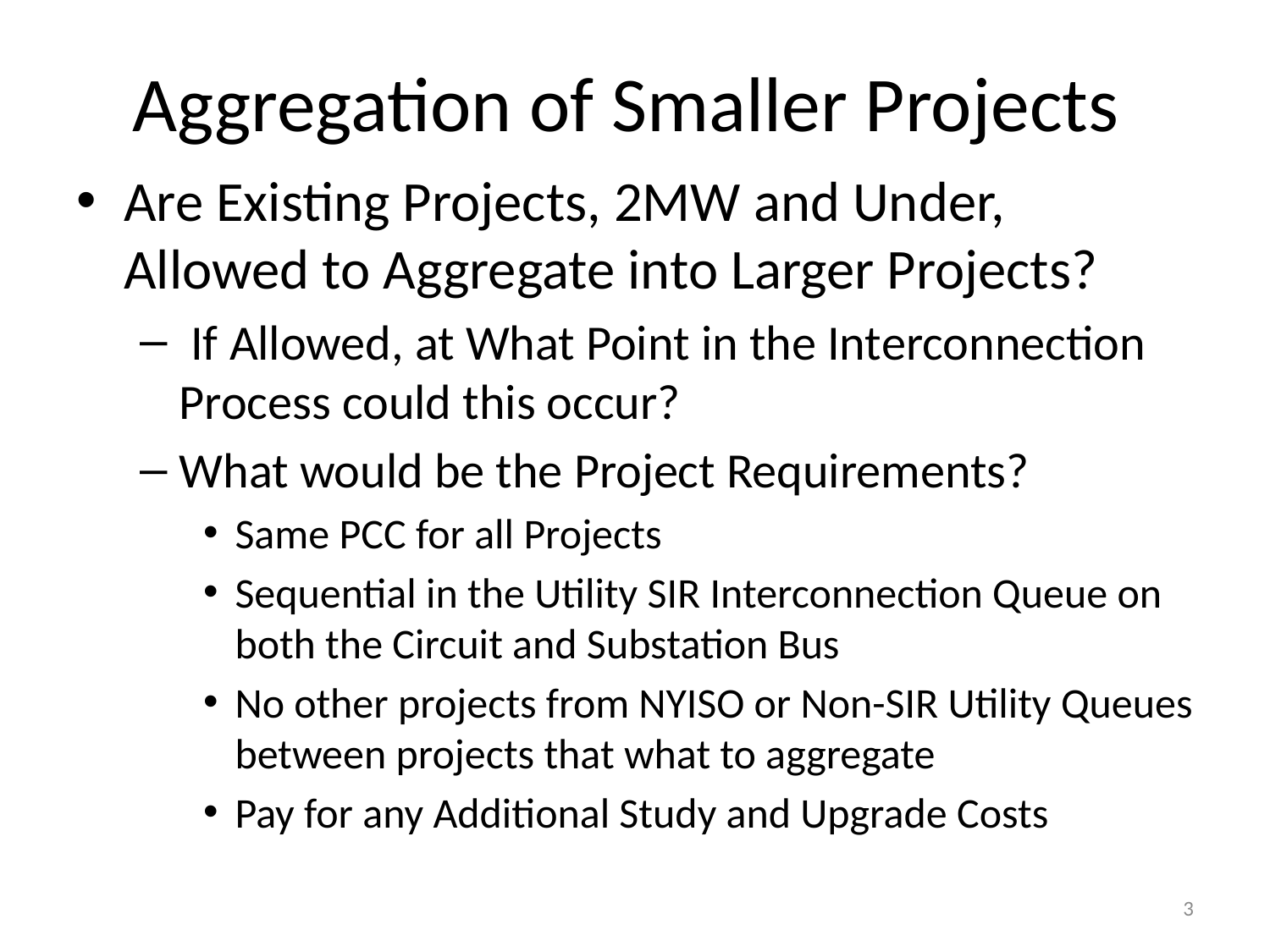

# Aggregation of Smaller Projects
Are Existing Projects, 2MW and Under, Allowed to Aggregate into Larger Projects?
 If Allowed, at What Point in the Interconnection Process could this occur?
What would be the Project Requirements?
Same PCC for all Projects
Sequential in the Utility SIR Interconnection Queue on both the Circuit and Substation Bus
No other projects from NYISO or Non-SIR Utility Queues between projects that what to aggregate
Pay for any Additional Study and Upgrade Costs
3